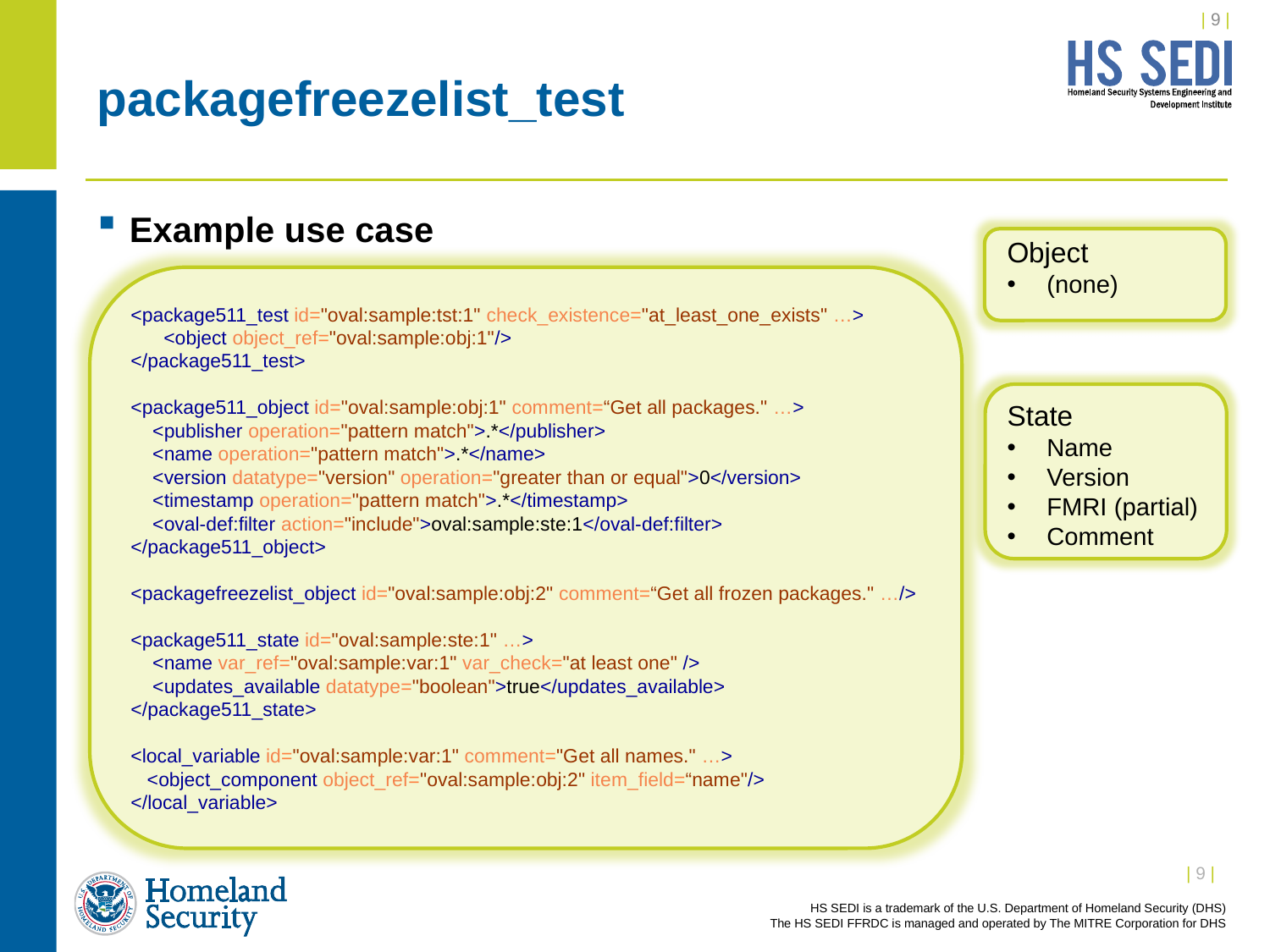

| 9 |
# packagefreezelist_test
Example use case
Determine if packages aren’t being updated because they are frozen

Implementation
pkg freeze

Object
(none)
<package511_test id="oval:sample:tst:1" check_existence="at_least_one_exists" …>
      <object object_ref="oval:sample:obj:1"/>
</package511_test>

<package511_object id="oval:sample:obj:1" comment=“Get all packages." …>
    <publisher operation="pattern match">.*</publisher>
    <name operation="pattern match">.*</name>
    <version datatype="version" operation="greater than or equal">0</version>
    <timestamp operation="pattern match">.*</timestamp>
    <oval-def:filter action="include">oval:sample:ste:1</oval-def:filter>     </package511_object>
<packagefreezelist_object id="oval:sample:obj:2" comment=“Get all frozen packages." …/>
<package511_state id="oval:sample:ste:1" …>
    <name var_ref="oval:sample:var:1" var_check="at least one" />
    <updates_available datatype="boolean">true</updates_available>
</package511_state>
<local_variable id="oval:sample:var:1" comment="Get all names." …>
   <object_component object_ref="oval:sample:obj:2" item_field=“name"/>
</local_variable>

State
Name
Version
FMRI (partial)
Comment
| 9 |